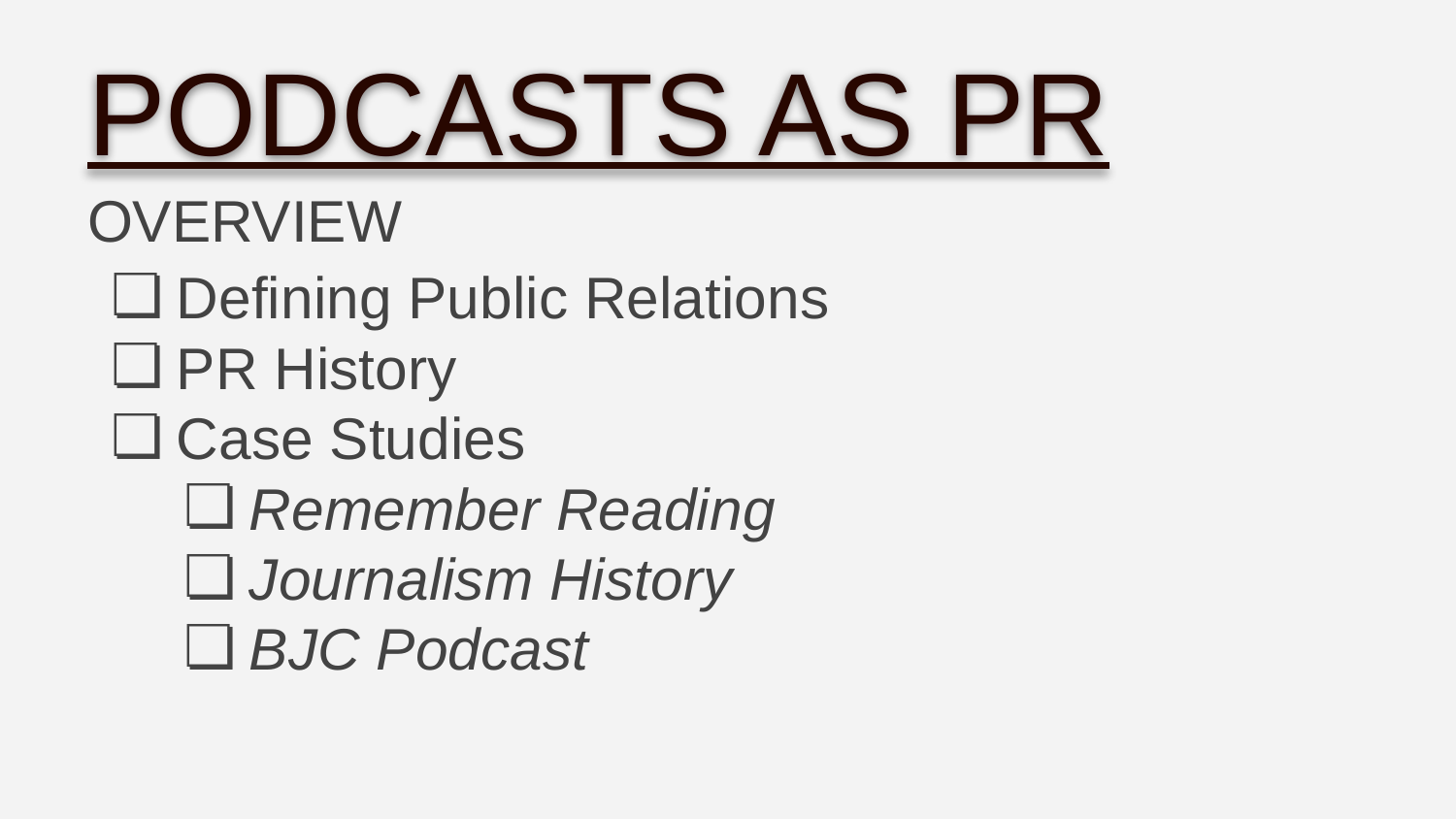

PODCASTS AS PR
OVERVIEW
Defining Public Relations
PR History
Case Studies
Remember Reading
Journalism History
BJC Podcast